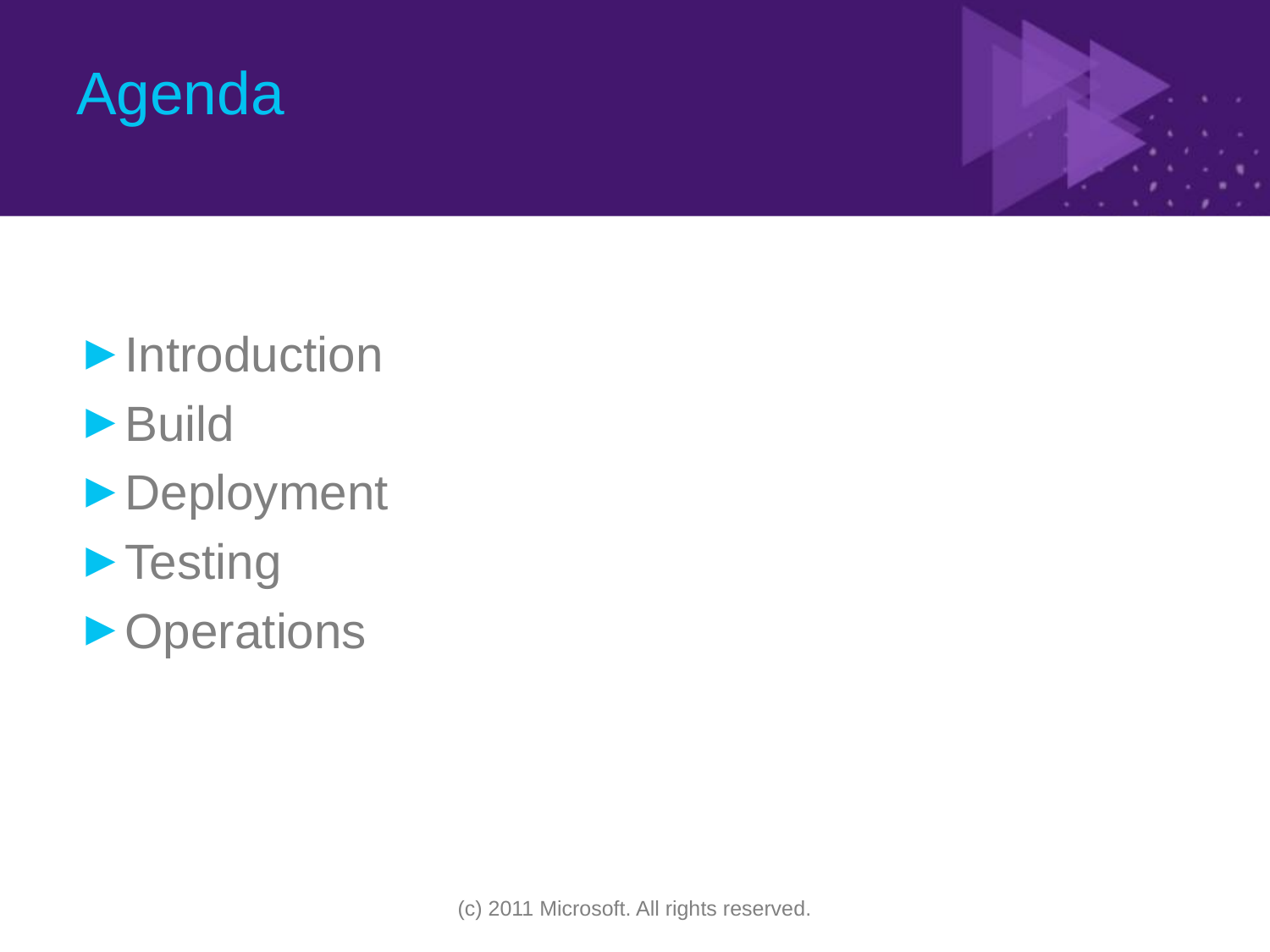

# Agenda
Introduction
Build
Deployment
Testing
Operations
(c) 2011 Microsoft. All rights reserved.